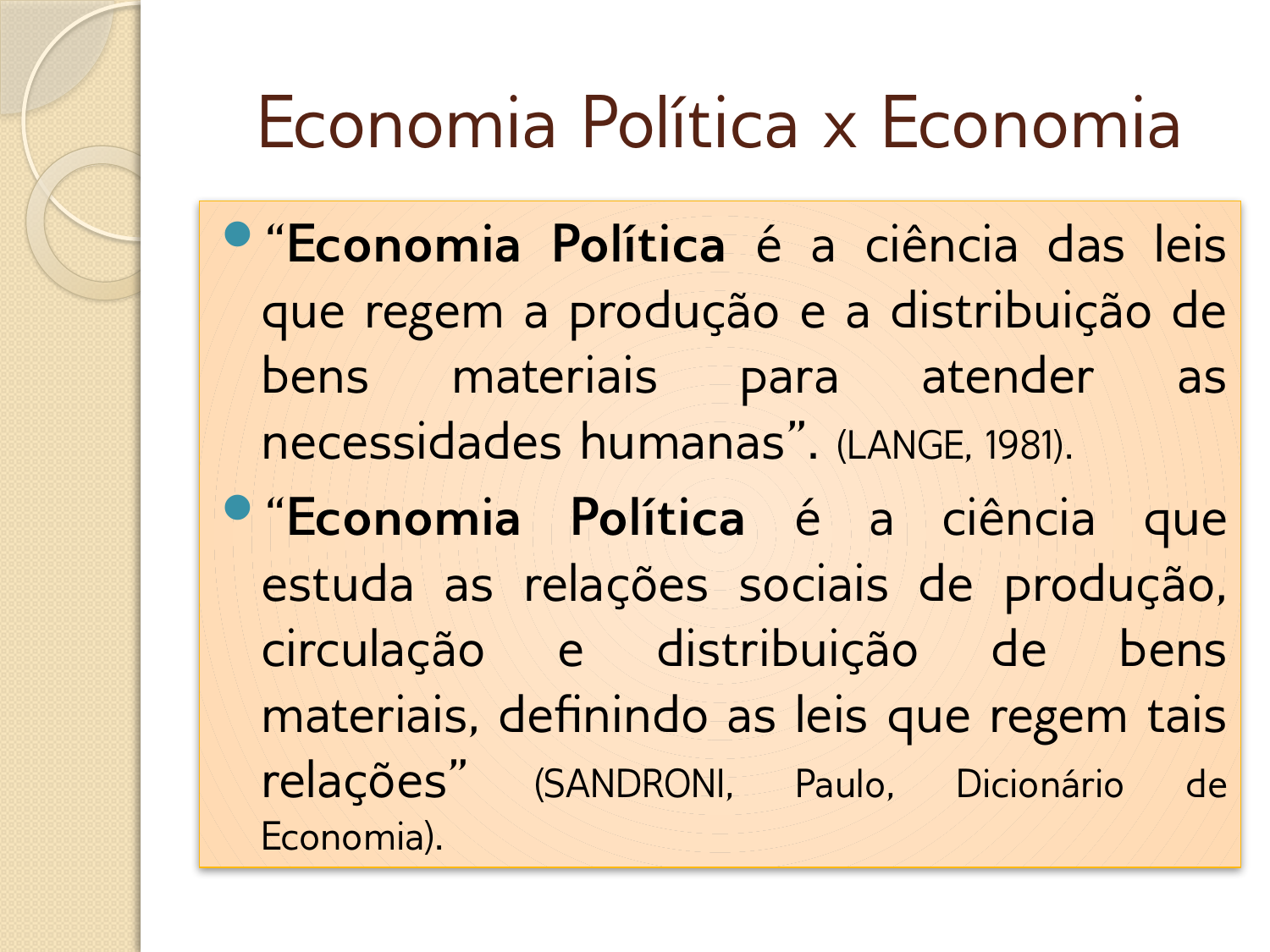

# Economia Política x Economia
“Economia Política é a ciência das leis que regem a produção e a distribuição de bens materiais para atender as necessidades humanas”. (LANGE, 1981).
“Economia Política é a ciência que estuda as relações sociais de produção, circulação e distribuição de bens materiais, definindo as leis que regem tais relações” (SANDRONI, Paulo, Dicionário de Economia).